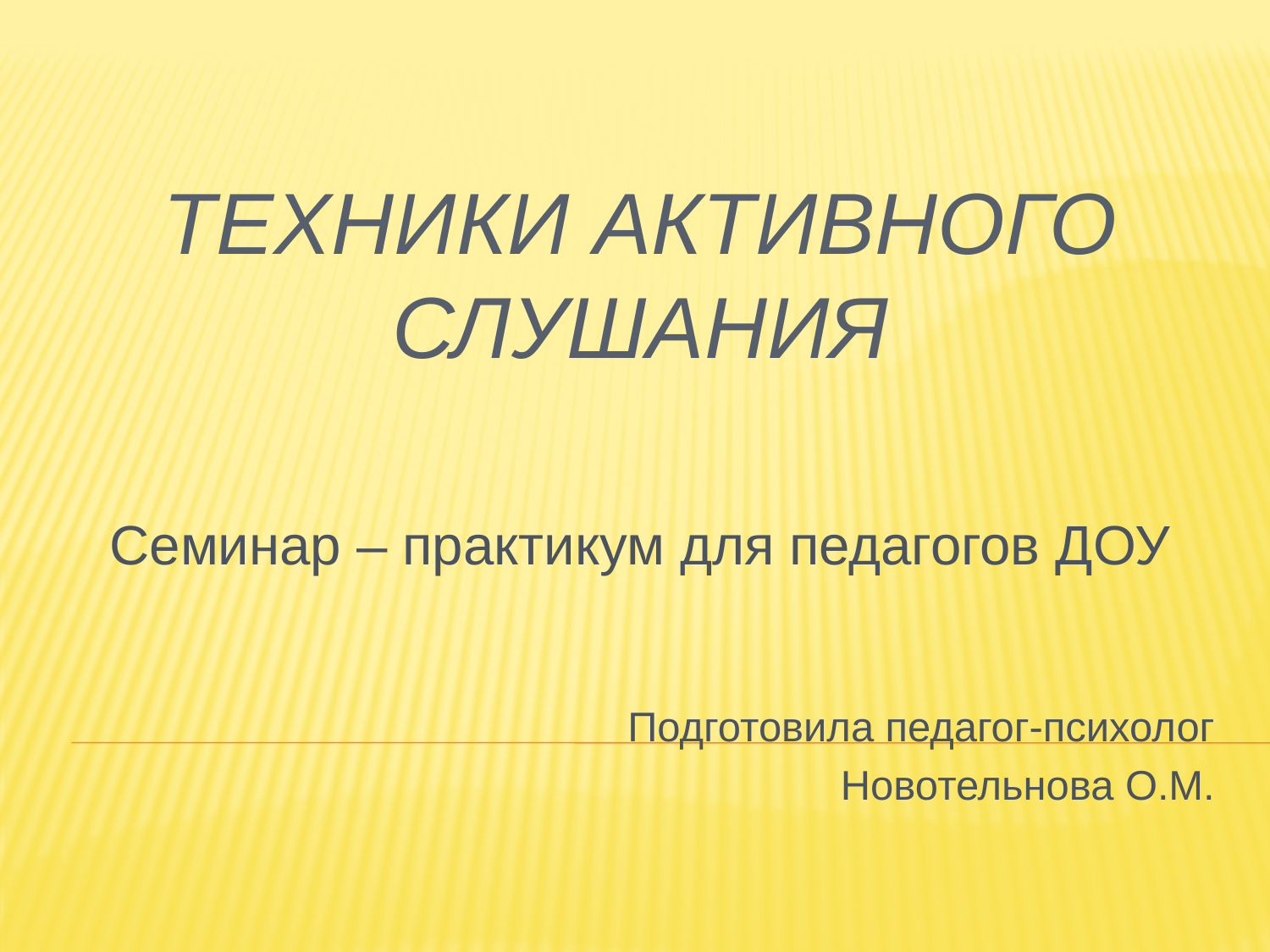

# Техники Активного слушания

Семинар – практикум для педагогов ДОУ

Подготовила педагог-психолог
Новотельнова О.М.